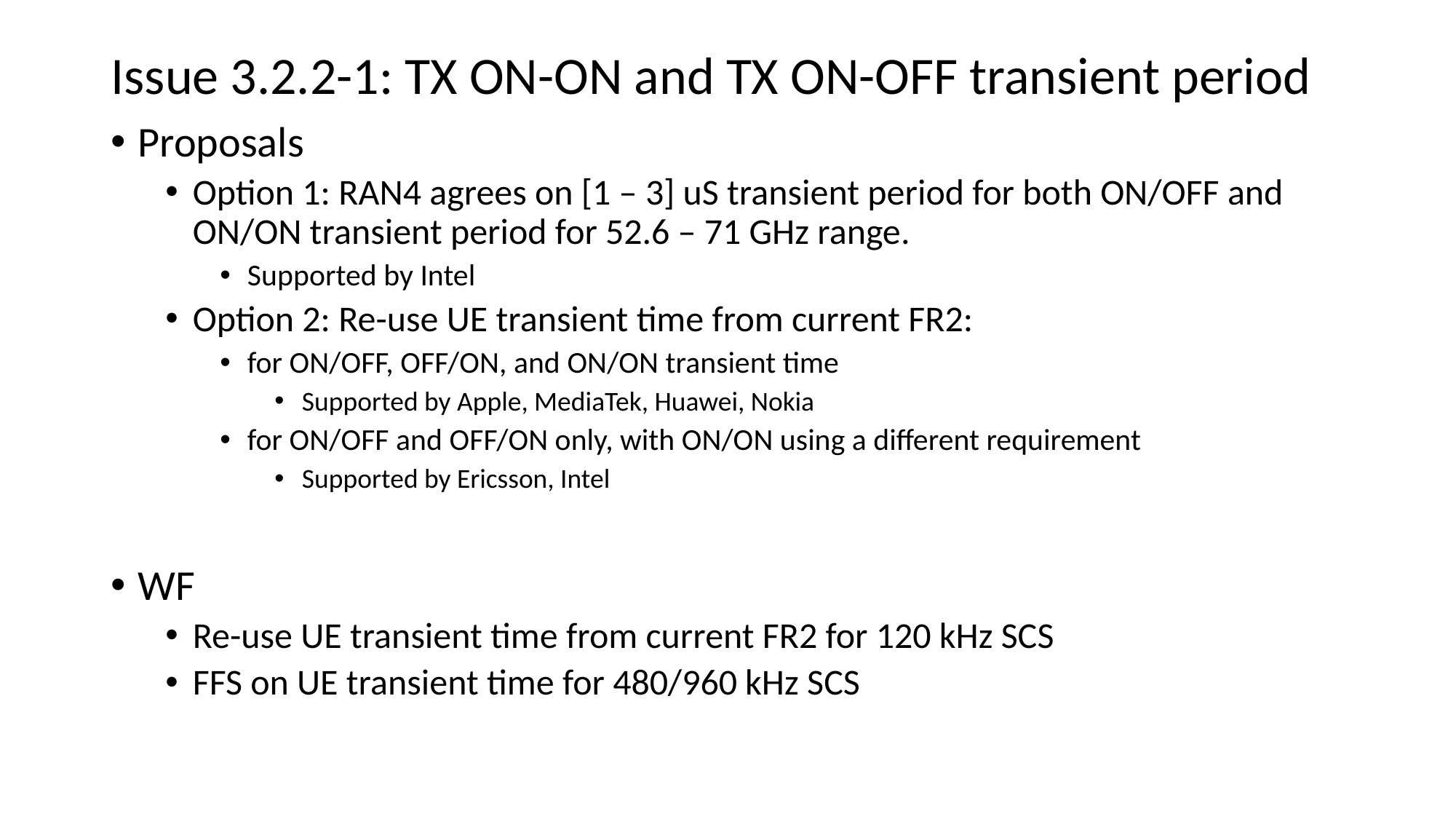

# Issue 3.2.2-1: TX ON-ON and TX ON-OFF transient period
Proposals
Option 1: RAN4 agrees on [1 – 3] uS transient period for both ON/OFF and ON/ON transient period for 52.6 – 71 GHz range.
Supported by Intel
Option 2: Re-use UE transient time from current FR2:
for ON/OFF, OFF/ON, and ON/ON transient time
Supported by Apple, MediaTek, Huawei, Nokia
for ON/OFF and OFF/ON only, with ON/ON using a different requirement
Supported by Ericsson, Intel

WF
Re-use UE transient time from current FR2 for 120 kHz SCS
FFS on UE transient time for 480/960 kHz SCS